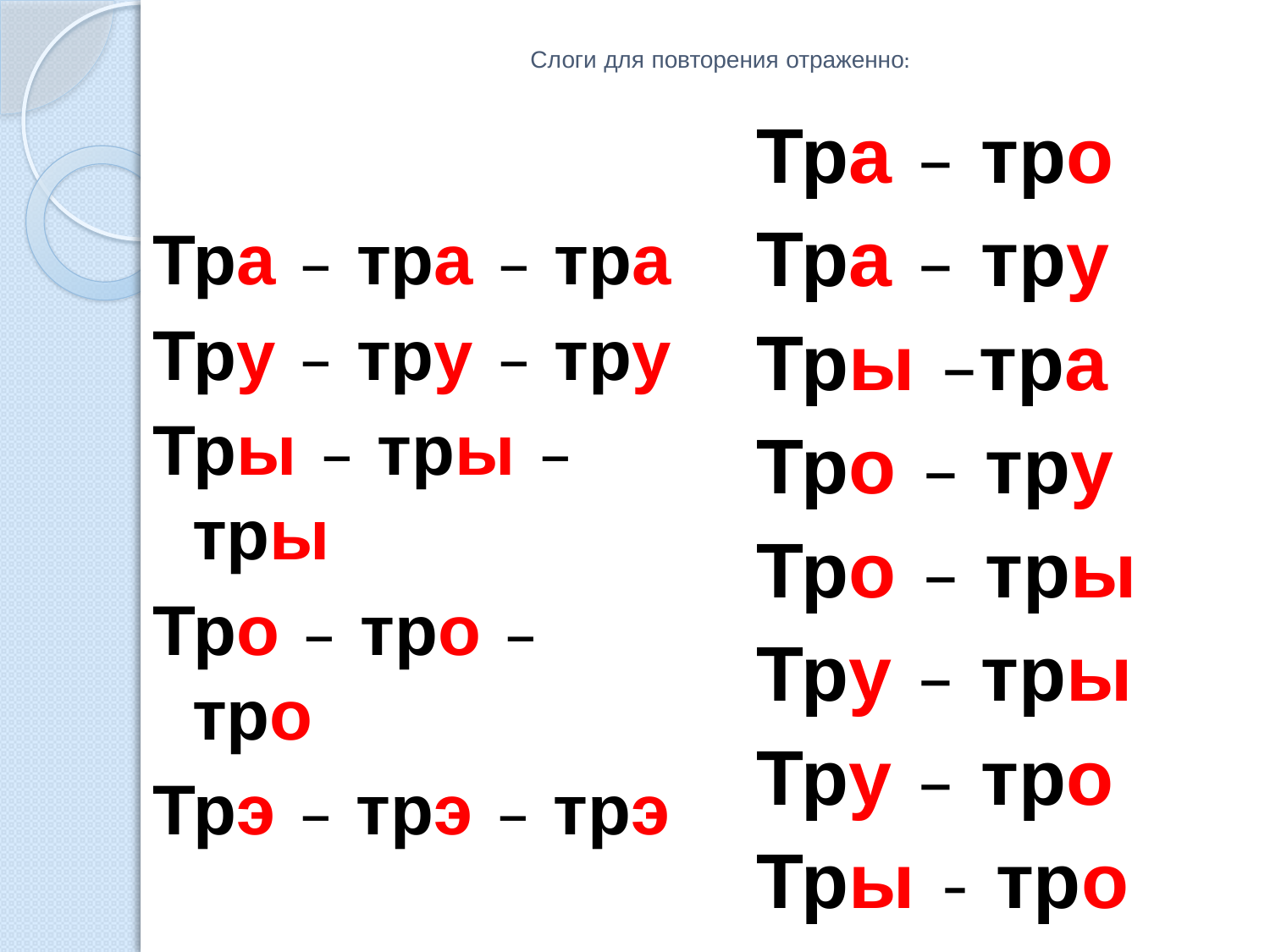

# Слоги для повторения отраженно:
Тра – тро
Тра – тру
Тры –тра
Тро – тру
Тро – тры
Тру – тры
Тру – тро
Тры - тро
Тра – тра – тра
Тру – тру – тру
Тры – тры – тры
Тро – тро – тро
Трэ – трэ – трэ